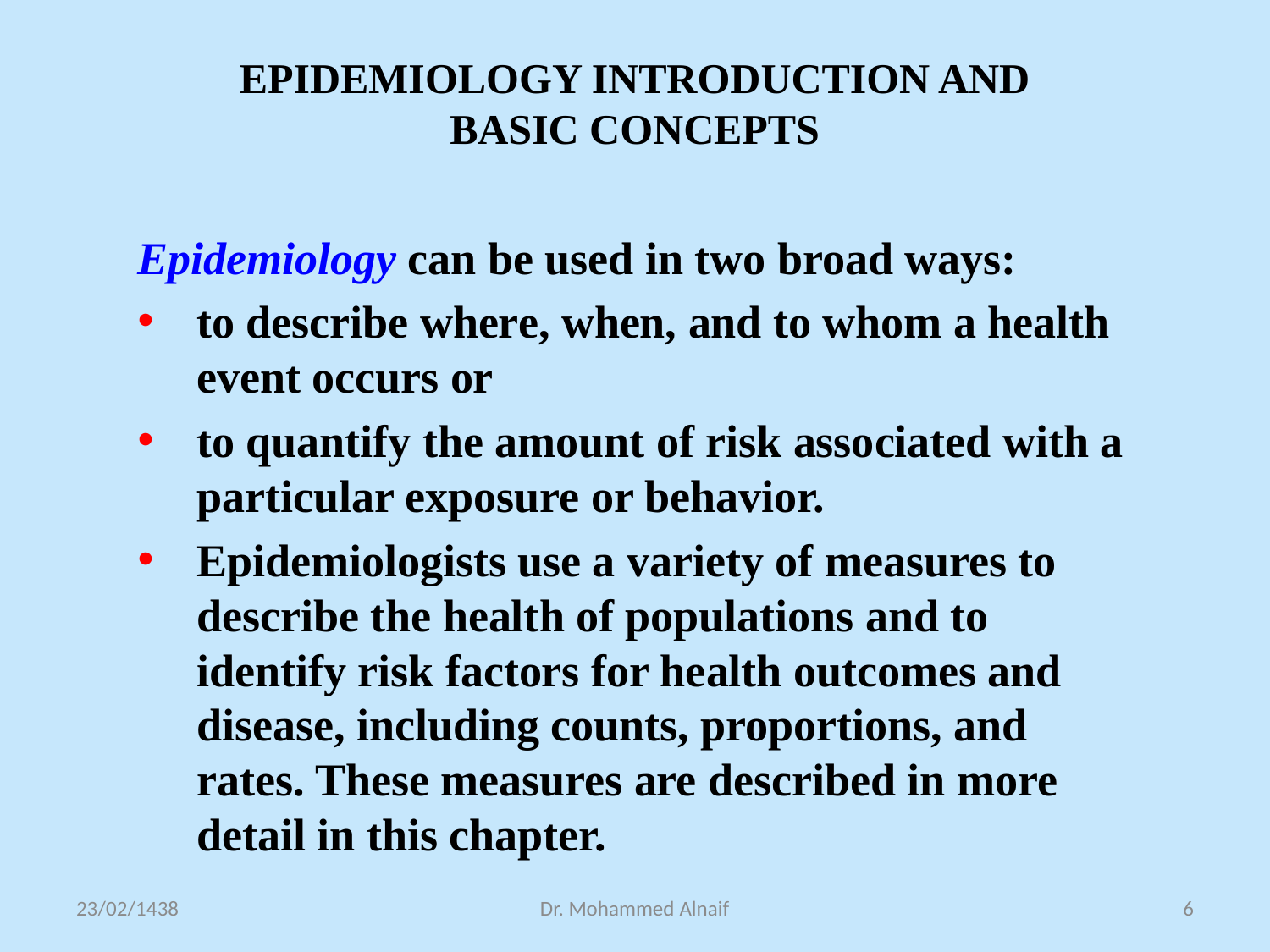

# EPIDEMIOLOGY INTRODUCTION AND BASIC CONCEPTS
Epidemiology can be used in two broad ways:
to describe where, when, and to whom a health event occurs or
to quantify the amount of risk associated with a particular exposure or behavior.
Epidemiologists use a variety of measures to describe the health of populations and to identify risk factors for health outcomes and disease, including counts, proportions, and rates. These measures are described in more detail in this chapter.
23/02/1438
Dr. Mohammed Alnaif
6